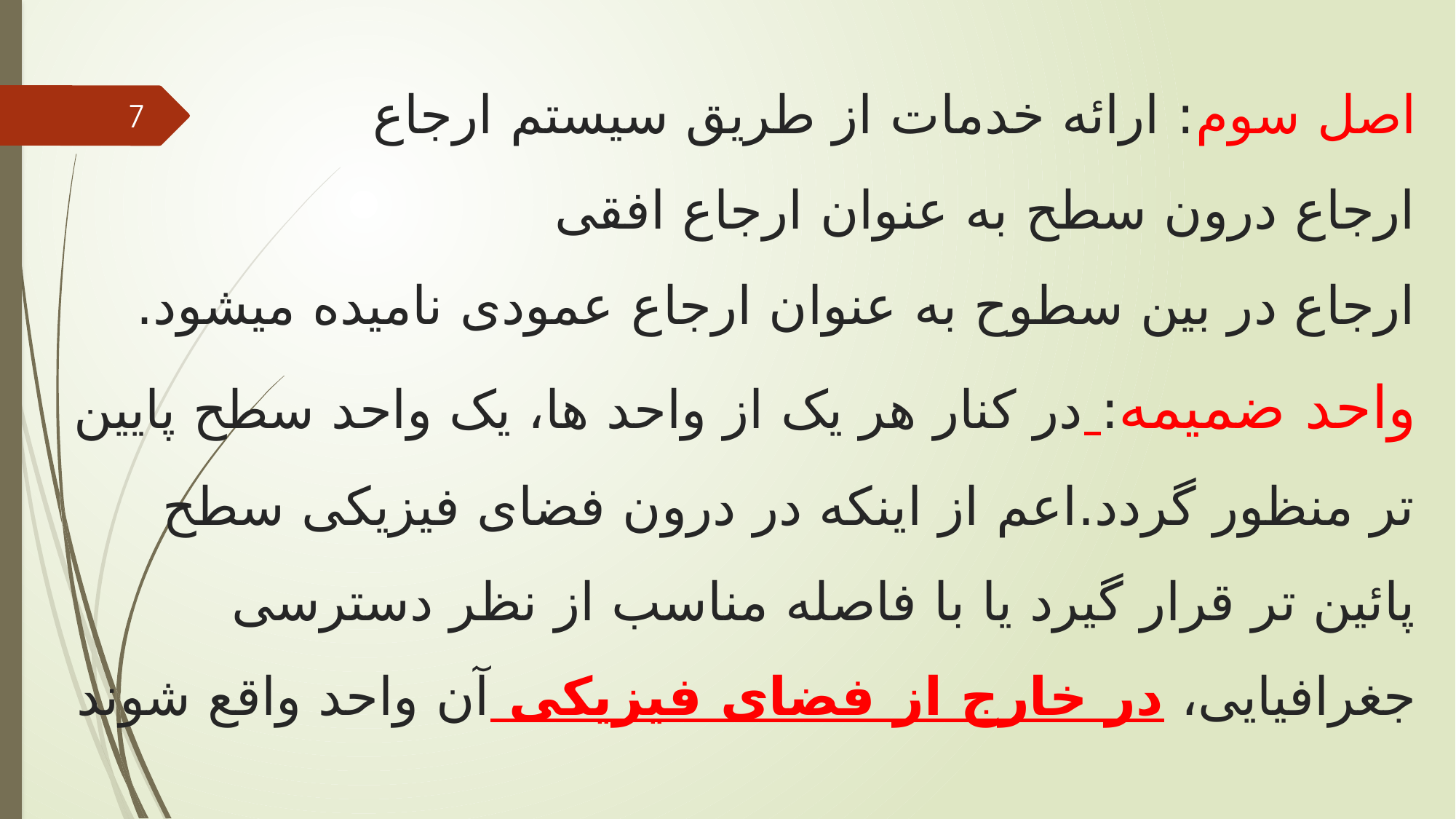

# اصل سوم: ارائه خدمات از طریق سيستم ارجاع ارجاع درون سطح به عنوان ارجاع افقی ارجاع در بين سطوح به عنوان ارجاع عمودی ناميده ميشود. واحد ضمیمه: در کنار هر یک از واحد ها، یک واحد سطح پایین تر منظور گردد.اعم از اینکه در درون فضای فیزیکی سطح پائین تر قرار گیرد یا با فاصله مناسب از نظر دسترسی جغرافیایی، در خارج از فضای فیزیکی آن واحد واقع شوند
7